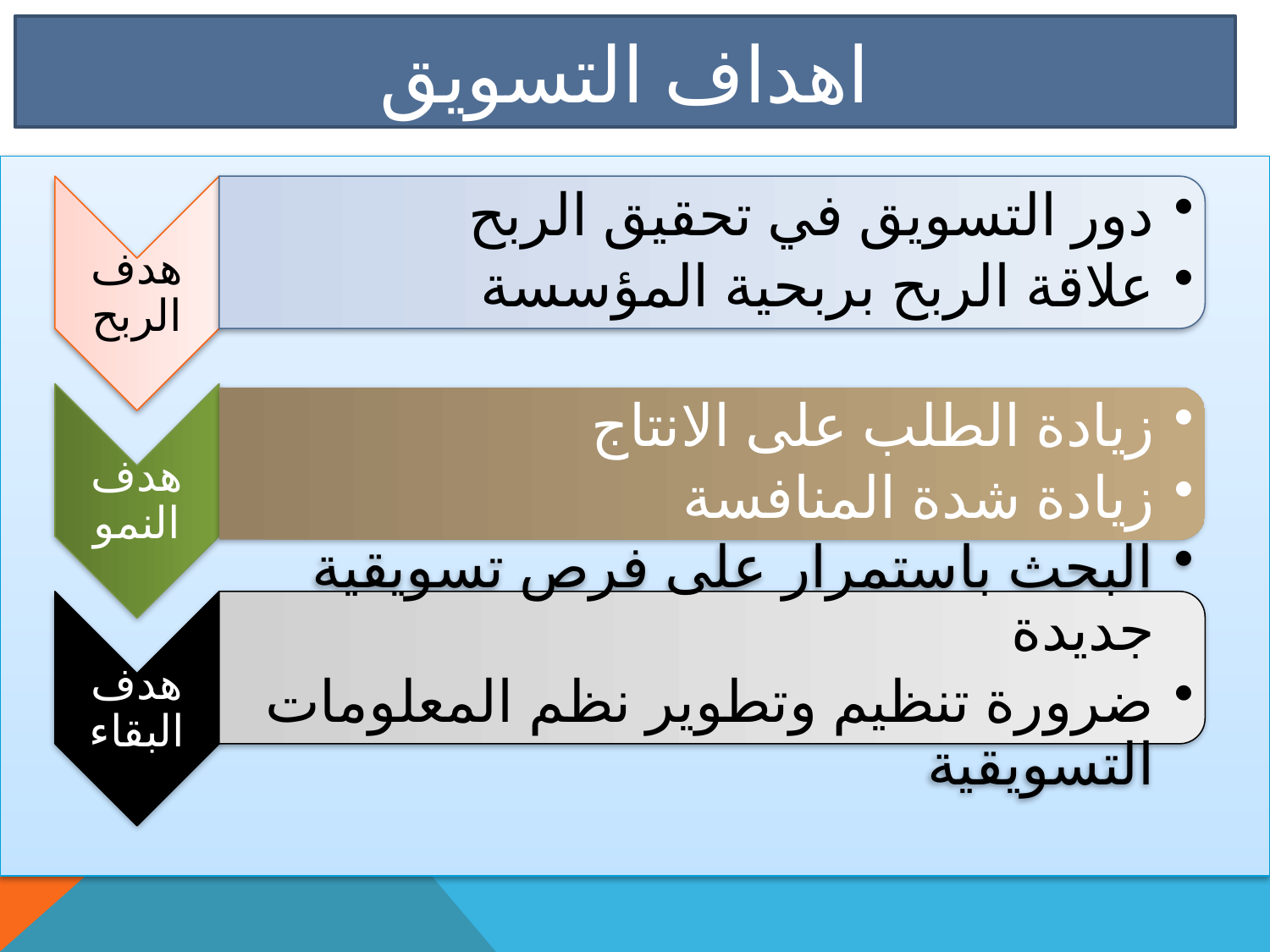

# اهداف التسويق

هدف الربح
دور التسويق في تحقيق الربح
علاقة الربح بربحية المؤسسة
هدف النمو
زيادة الطلب على الانتاج
زيادة شدة المنافسة
هدف البقاء
البحث باستمرار على فرص تسويقية جديدة
ضرورة تنظيم وتطوير نظم المعلومات التسويقية